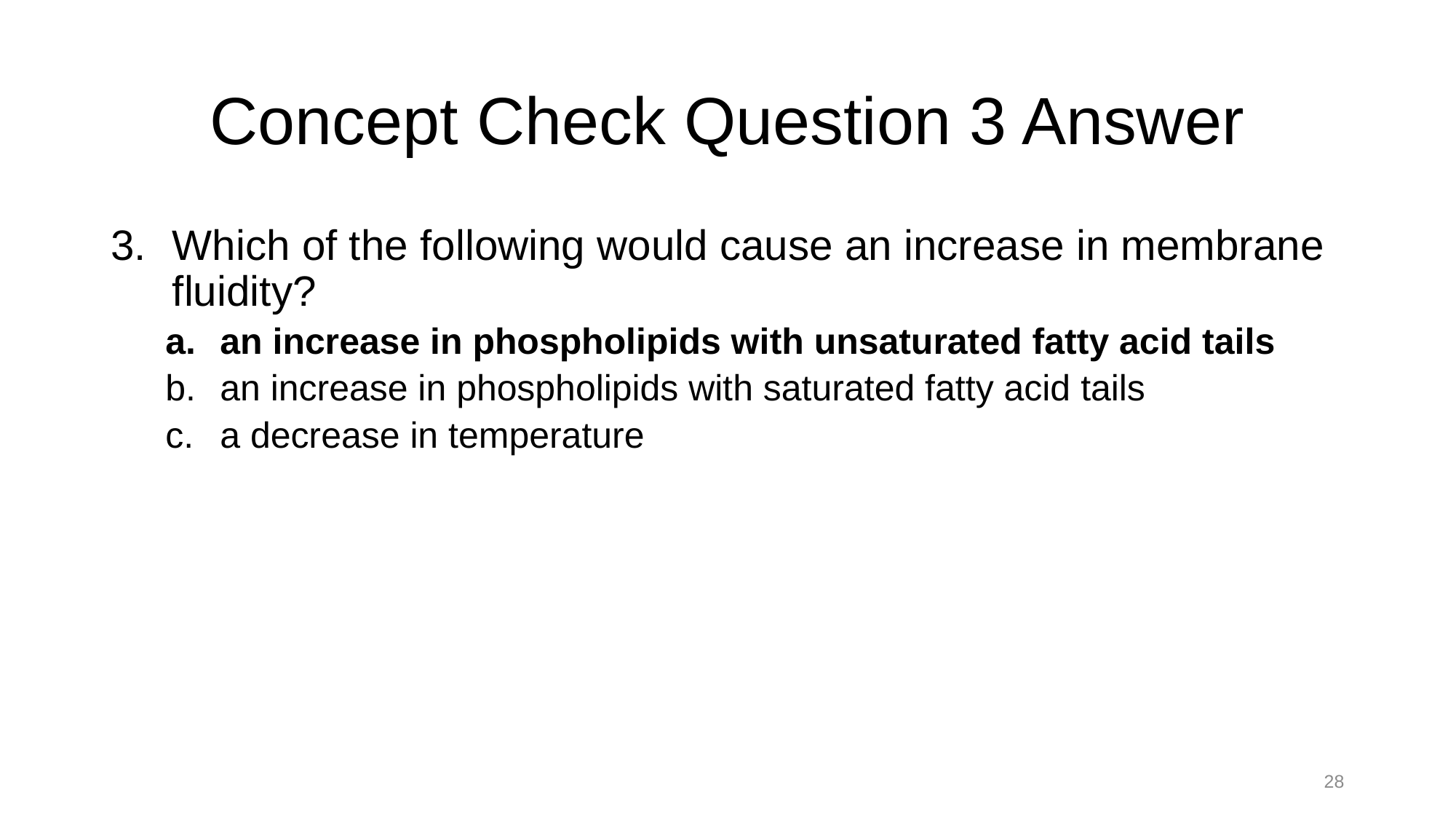

# Concept Check Question 3 Answer
Which of the following would cause an increase in membrane fluidity?
an increase in phospholipids with unsaturated fatty acid tails
an increase in phospholipids with saturated fatty acid tails
a decrease in temperature

28